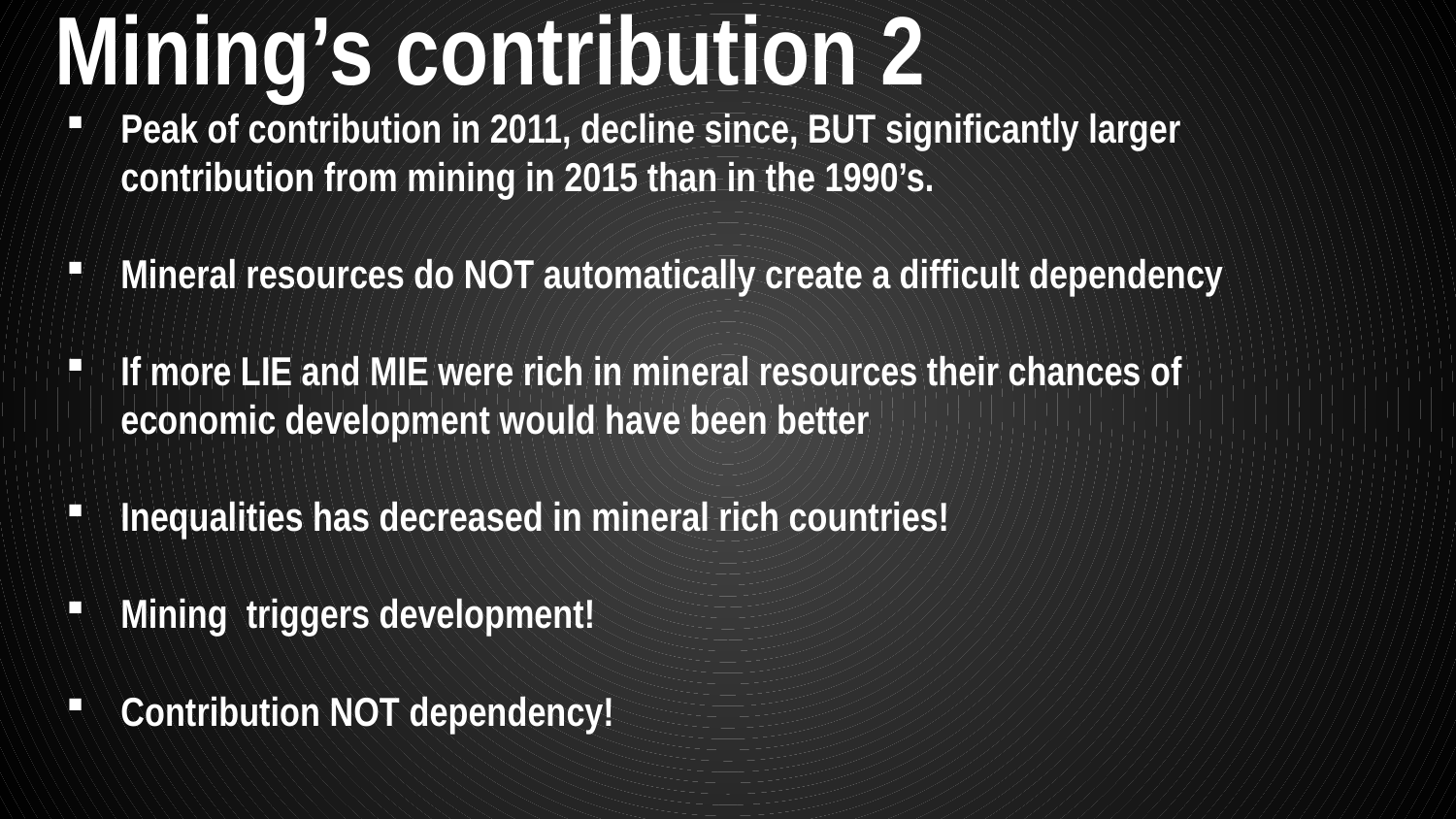

Mining’s contribution 2
Peak of contribution in 2011, decline since, BUT significantly larger contribution from mining in 2015 than in the 1990’s.

Mineral resources do NOT automatically create a difficult dependency

If more LIE and MIE were rich in mineral resources their chances of economic development would have been better

Inequalities has decreased in mineral rich countries!

Mining  triggers development!

Contribution NOT dependency!